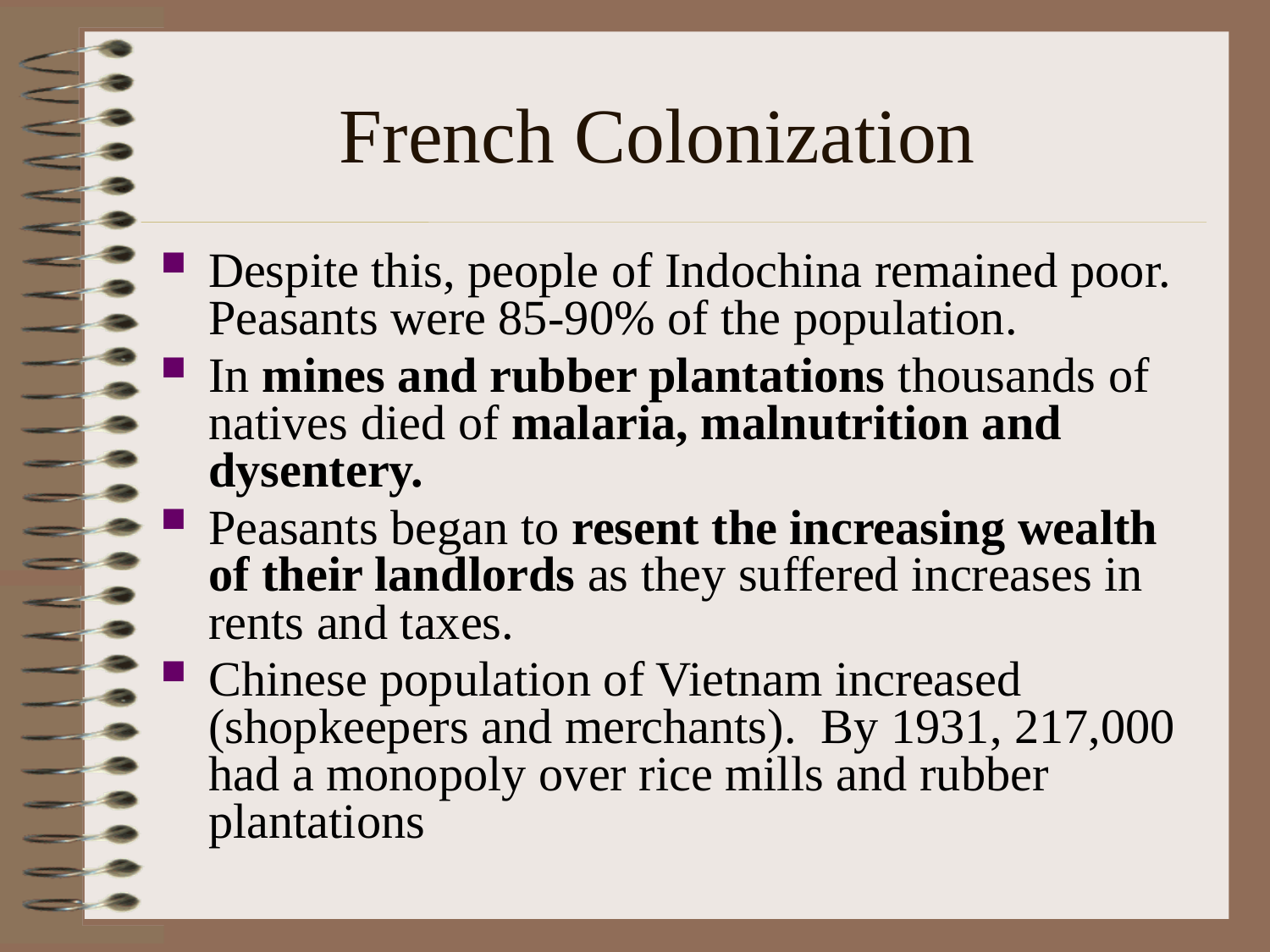

# French Colonization
Despite this, people of Indochina remained poor.  Peasants were 85-90% of the population.
In mines and rubber plantations thousands of natives died of malaria, malnutrition and dysentery.
Peasants began to resent the increasing wealth of their landlords as they suffered increases in rents and taxes.
Chinese population of Vietnam increased (shopkeepers and merchants).  By 1931, 217,000 had a monopoly over rice mills and rubber plantations